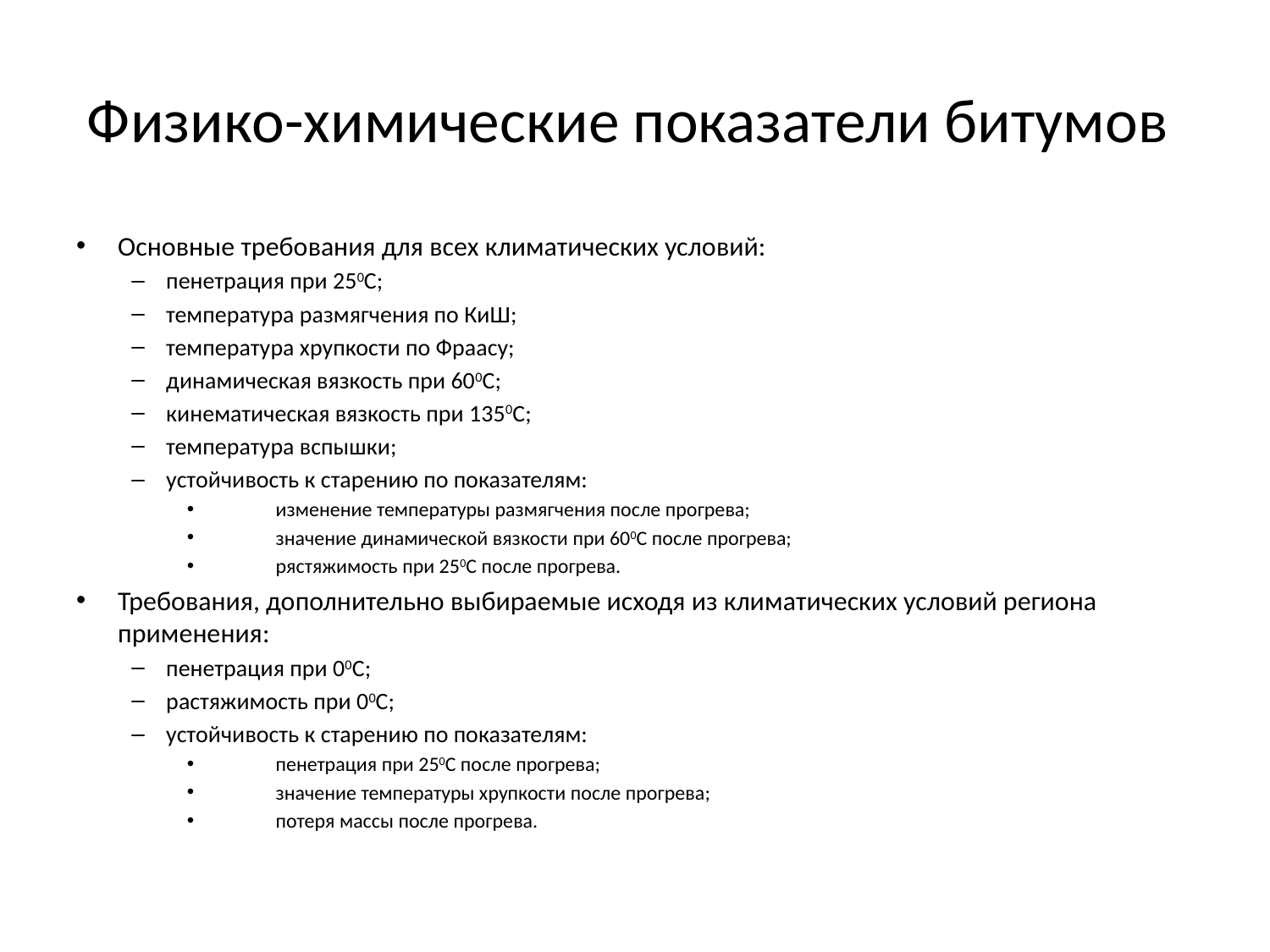

# Физико-химические показатели битумов
Основные требования для всех климатических условий:
пенетрация при 250С;
температура размягчения по КиШ;
температура хрупкости по Фраасу;
динамическая вязкость при 600С;
кинематическая вязкость при 1350С;
температура вспышки;
устойчивость к старению по показателям:
	изменение температуры размягчения после прогрева;
	значение динамической вязкости при 600С после прогрева;
	рястяжимость при 250С после прогрева.
Требования, дополнительно выбираемые исходя из климатических условий региона применения:
пенетрация при 00С;
растяжимость при 00С;
устойчивость к старению по показателям:
	пенетрация при 250С после прогрева;
	значение температуры хрупкости после прогрева;
	потеря массы после прогрева.